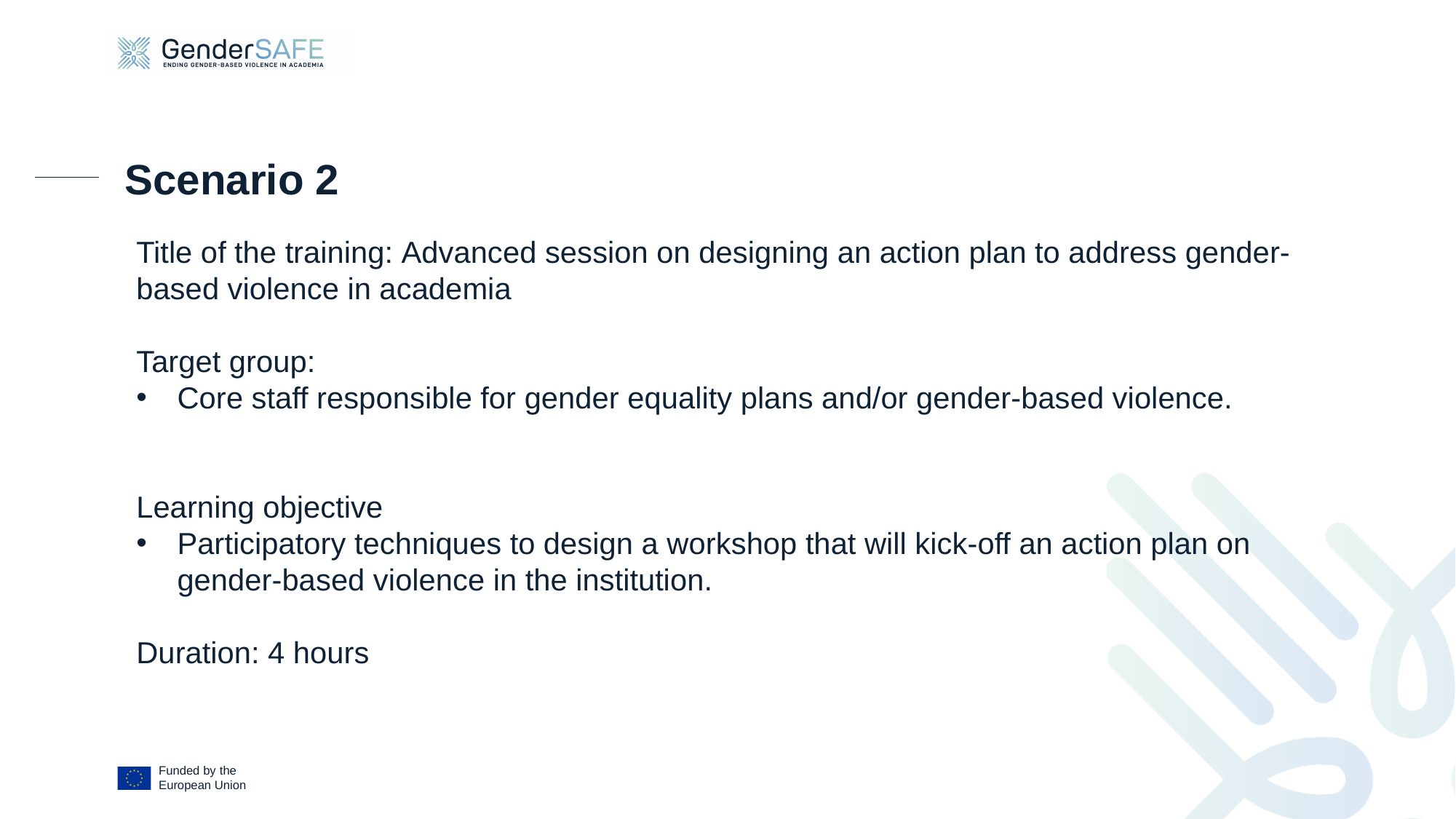

# Scenario 2
Title of the training: Advanced session on designing an action plan to address gender-based violence in academia

Target group:
Core staff responsible for gender equality plans and/or gender-based violence.

Learning objective
Participatory techniques to design a workshop that will kick-off an action plan on gender-based violence in the institution.

Duration: 4 hours